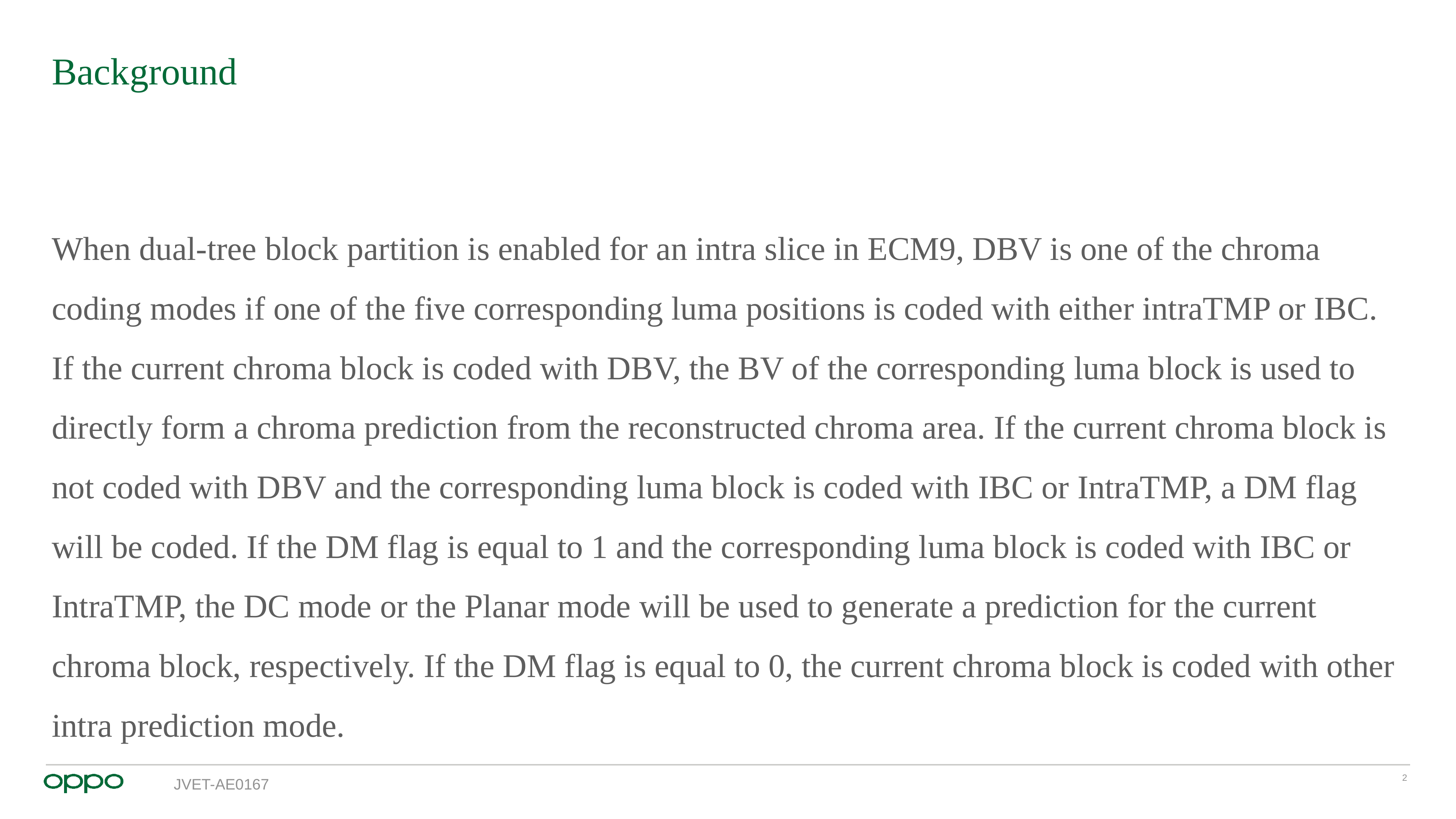

# Background
When dual-tree block partition is enabled for an intra slice in ECM9, DBV is one of the chroma coding modes if one of the five corresponding luma positions is coded with either intraTMP or IBC. If the current chroma block is coded with DBV, the BV of the corresponding luma block is used to directly form a chroma prediction from the reconstructed chroma area. If the current chroma block is not coded with DBV and the corresponding luma block is coded with IBC or IntraTMP, a DM flag will be coded. If the DM flag is equal to 1 and the corresponding luma block is coded with IBC or IntraTMP, the DC mode or the Planar mode will be used to generate a prediction for the current chroma block, respectively. If the DM flag is equal to 0, the current chroma block is coded with other intra prediction mode.
JVET-AE0167